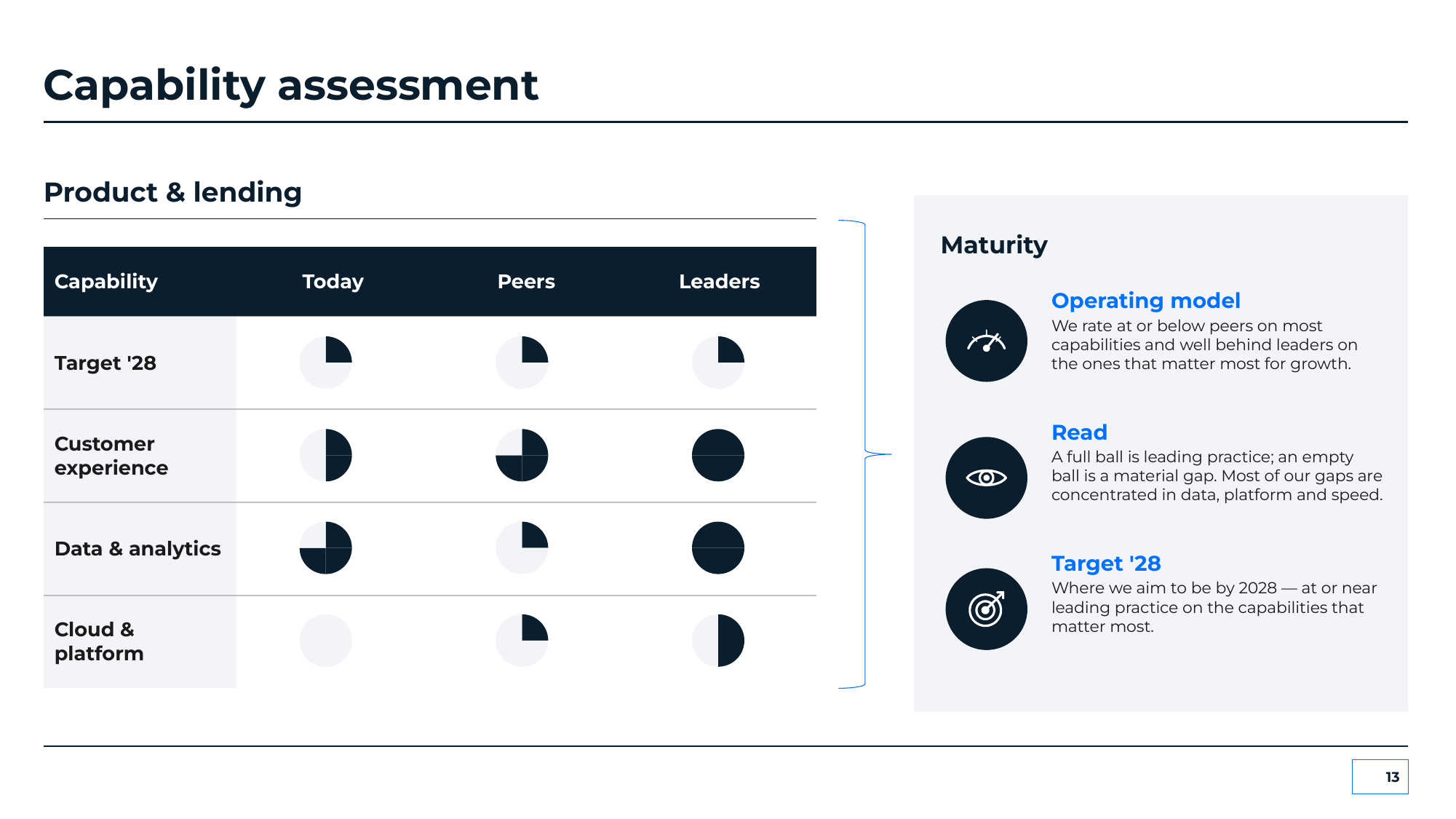

# Capability assessment
Product & lending

Maturity

| Capability | Today | Peers | Leaders |
| --- | --- | --- | --- |
| Target '28 |  |  |  |
| Customer experience |  |  |  |
| Data & analytics |  |  |  |
| Cloud & platform |  |  |  |
Operating model

We rate at or below peers on most capabilities and well behind leaders on the ones that matter most for growth.

Read

A full ball is leading practice; an empty ball is a material gap. Most of our gaps are concentrated in data, platform and speed.

Target '28

Where we aim to be by 2028 — at or near leading practice on the capabilities that matter most.

13